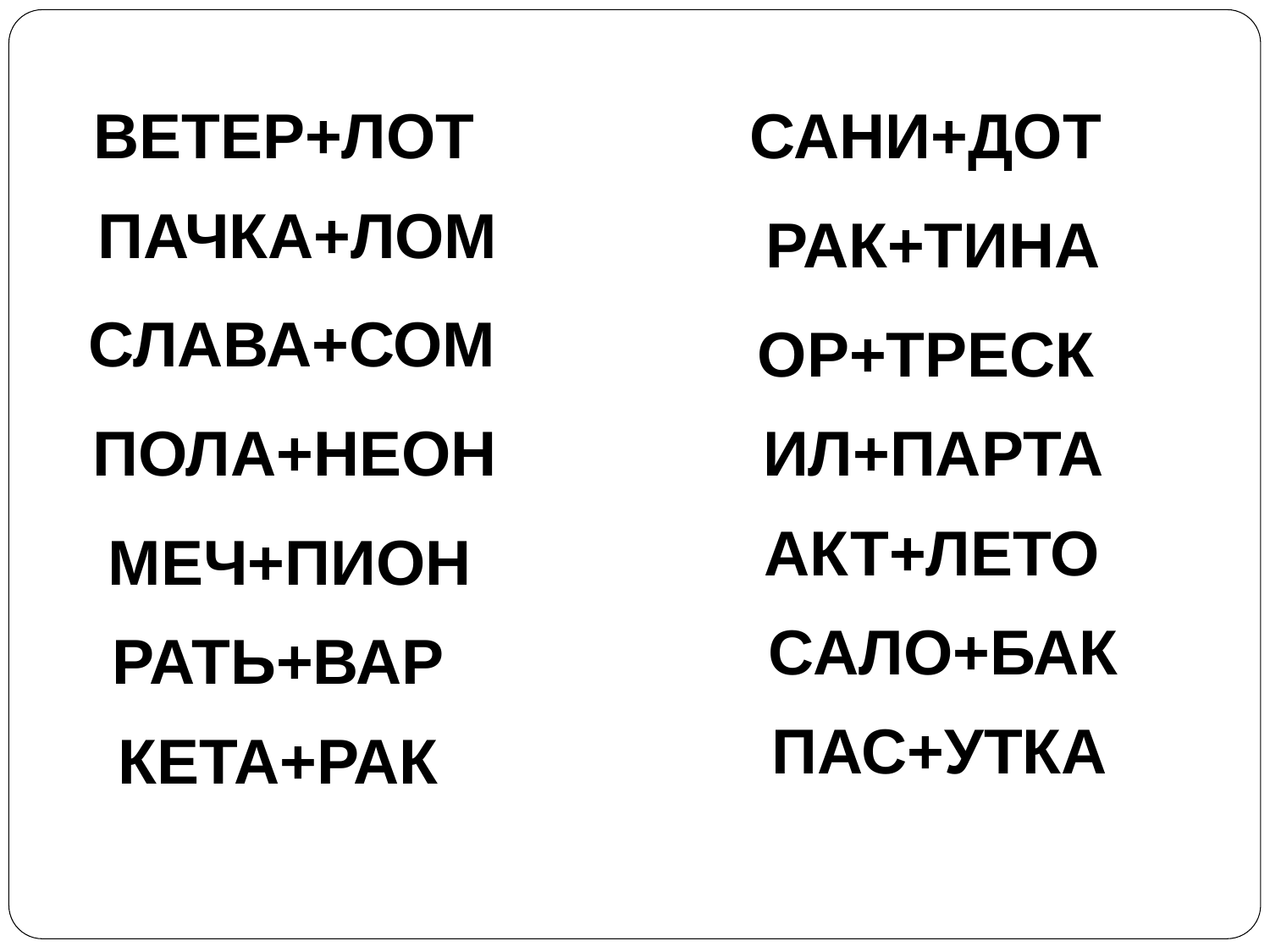

ВЕТЕР+ЛОТ
САНИ+ДОТ
ПАЧКА+ЛОМ
РАК+ТИНА
СЛАВА+СОМ
ОР+ТРЕСК
ПОЛА+НЕОН
ИЛ+ПАРТА
АКТ+ЛЕТО
МЕЧ+ПИОН
САЛО+БАК
РАТЬ+ВАР
ПАС+УТКА
КЕТА+РАК